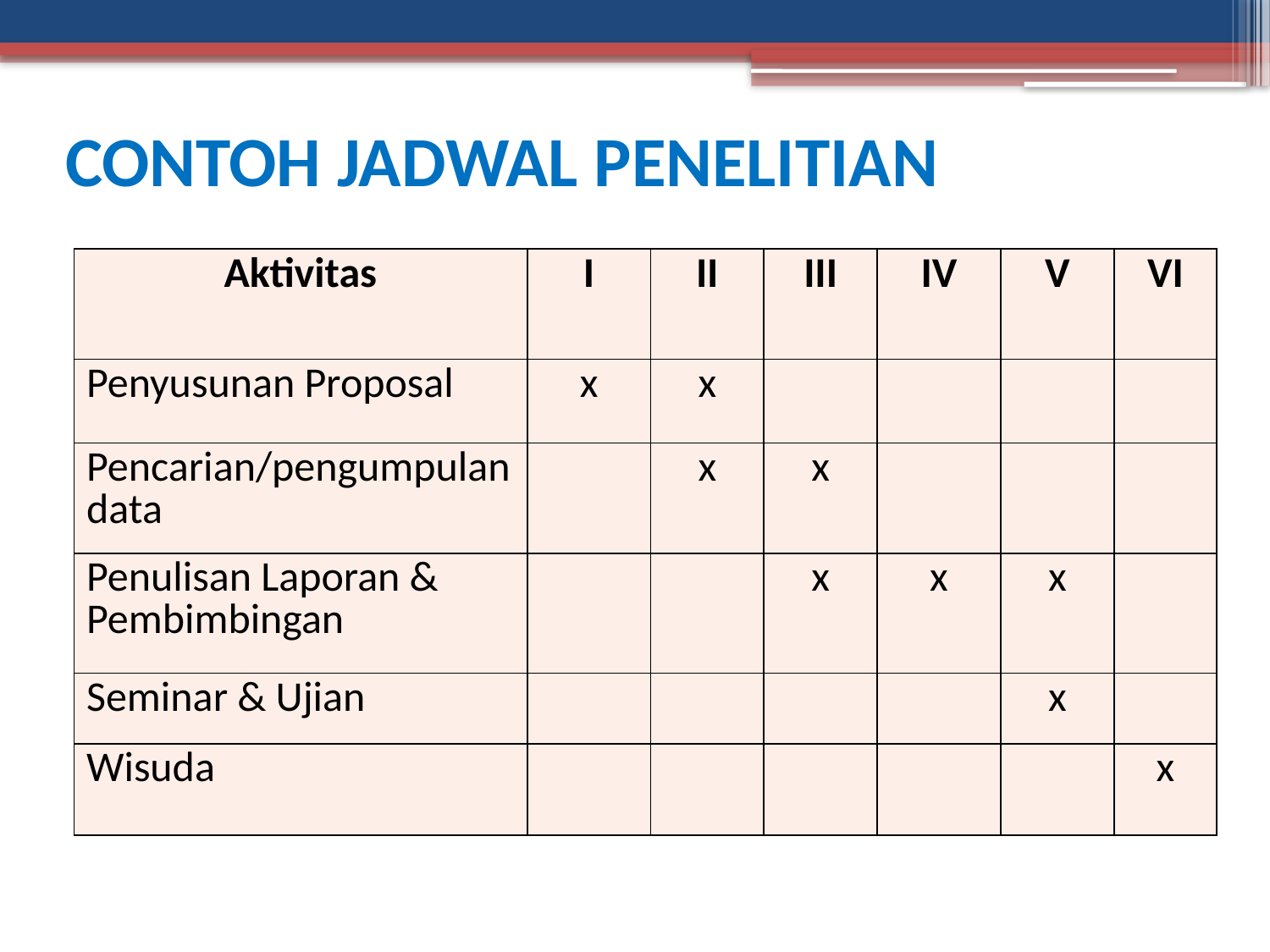

# CONTOH JADWAL PENELITIAN
| Aktivitas | I | II | III | IV | V | VI |
| --- | --- | --- | --- | --- | --- | --- |
| Penyusunan Proposal | x | x |  |  |  |  |
| Pencarian/pengumpulan data |  | x | x |  |  |  |
| Penulisan Laporan & Pembimbingan |  |  | x | x | x |  |
| Seminar & Ujian |  |  |  |  | x |  |
| Wisuda |  |  |  |  |  | x |